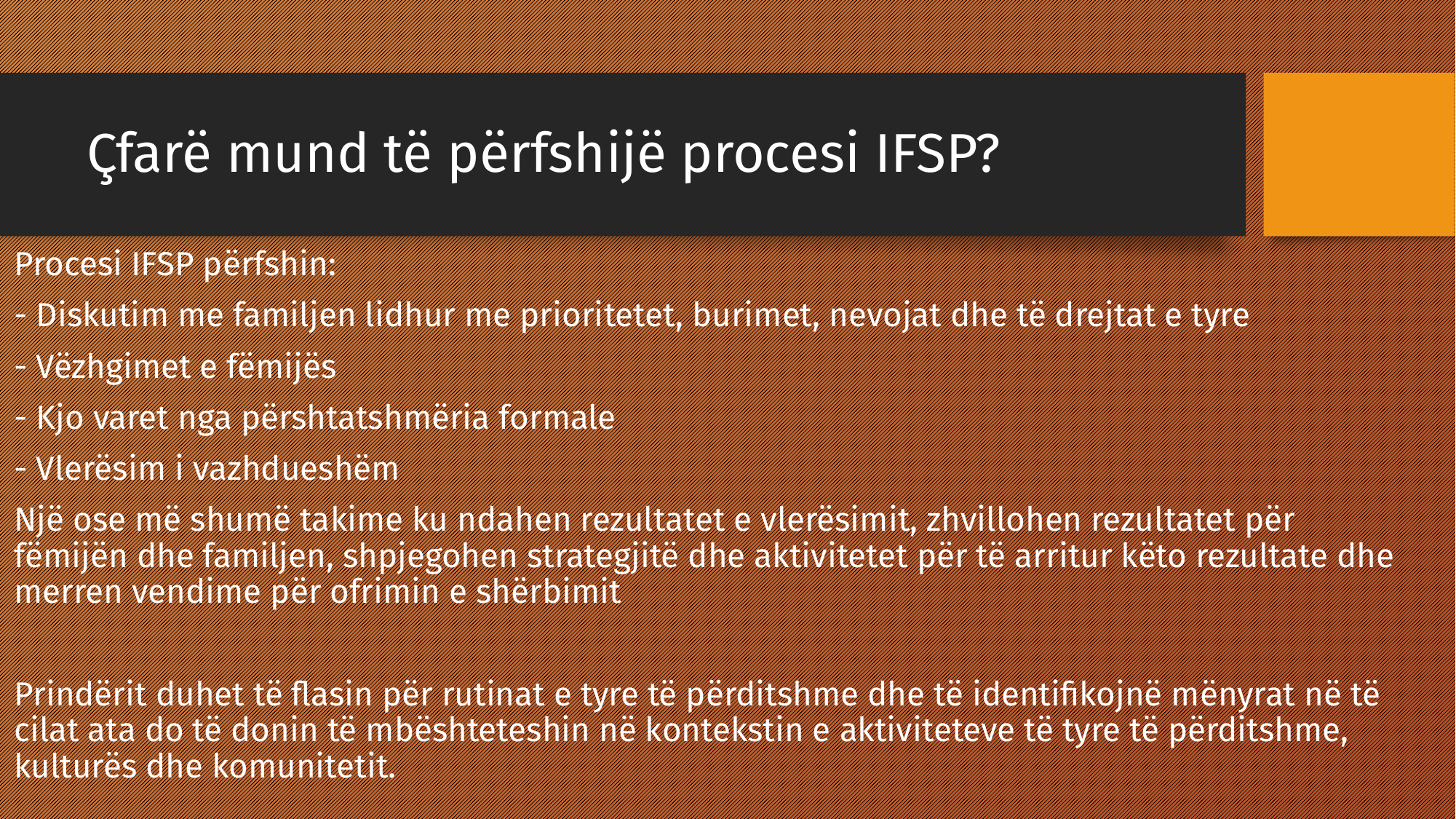

# Çfarë mund të përfshijë procesi IFSP?
Procesi IFSP përfshin:
- Diskutim me familjen lidhur me prioritetet, burimet, nevojat dhe të drejtat e tyre
- Vëzhgimet e fëmijës
- Kjo varet nga përshtatshmëria formale
- Vlerësim i vazhdueshëm
Një ose më shumë takime ku ndahen rezultatet e vlerësimit, zhvillohen rezultatet për fëmijën dhe familjen, shpjegohen strategjitë dhe aktivitetet për të arritur këto rezultate dhe merren vendime për ofrimin e shërbimit

Prindërit duhet të flasin për rutinat e tyre të përditshme dhe të identifikojnë mënyrat në të cilat ata do të donin të mbështeteshin në kontekstin e aktiviteteve të tyre të përditshme, kulturës dhe komunitetit.